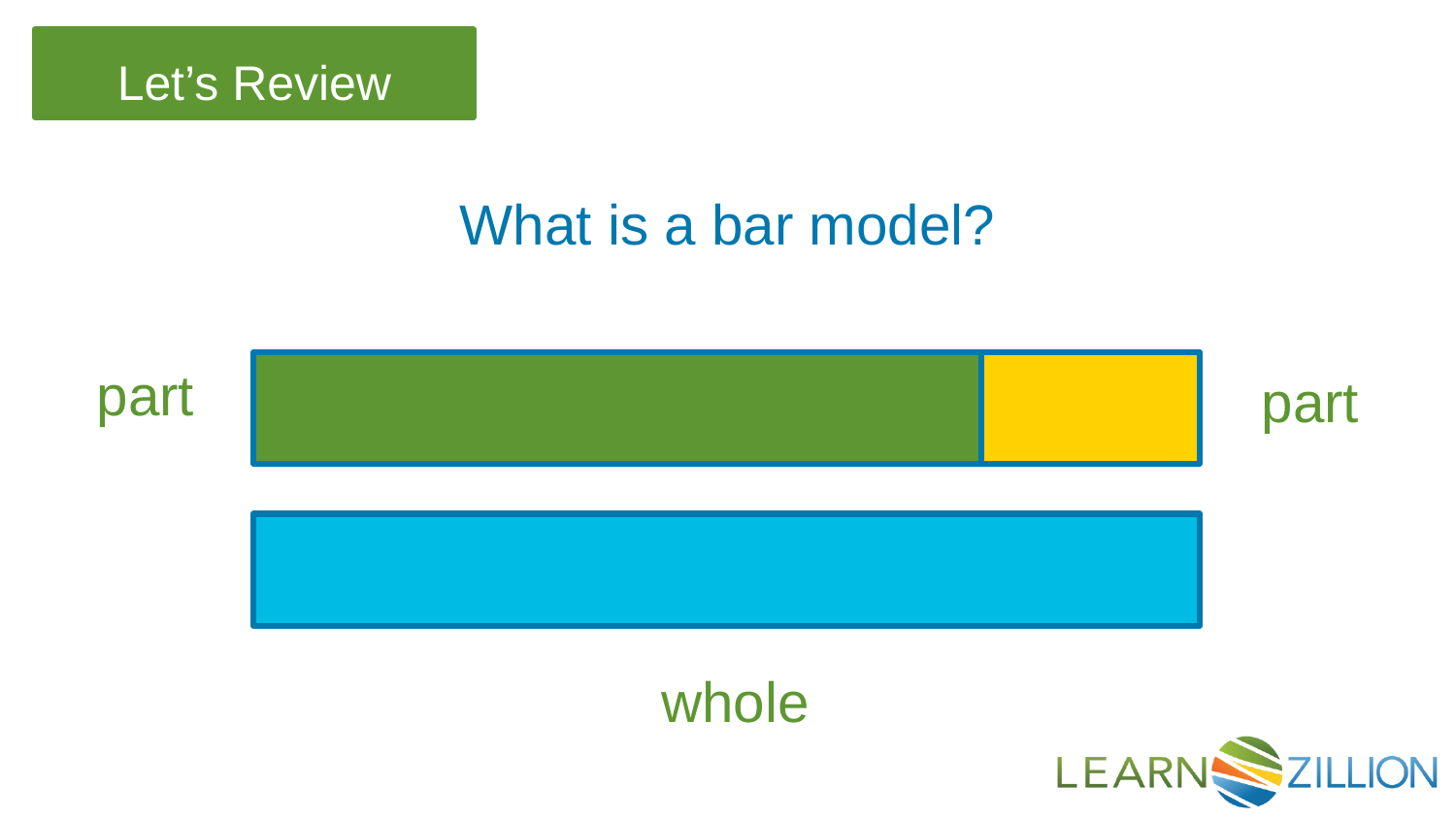

What is a bar model?
part

part

whole